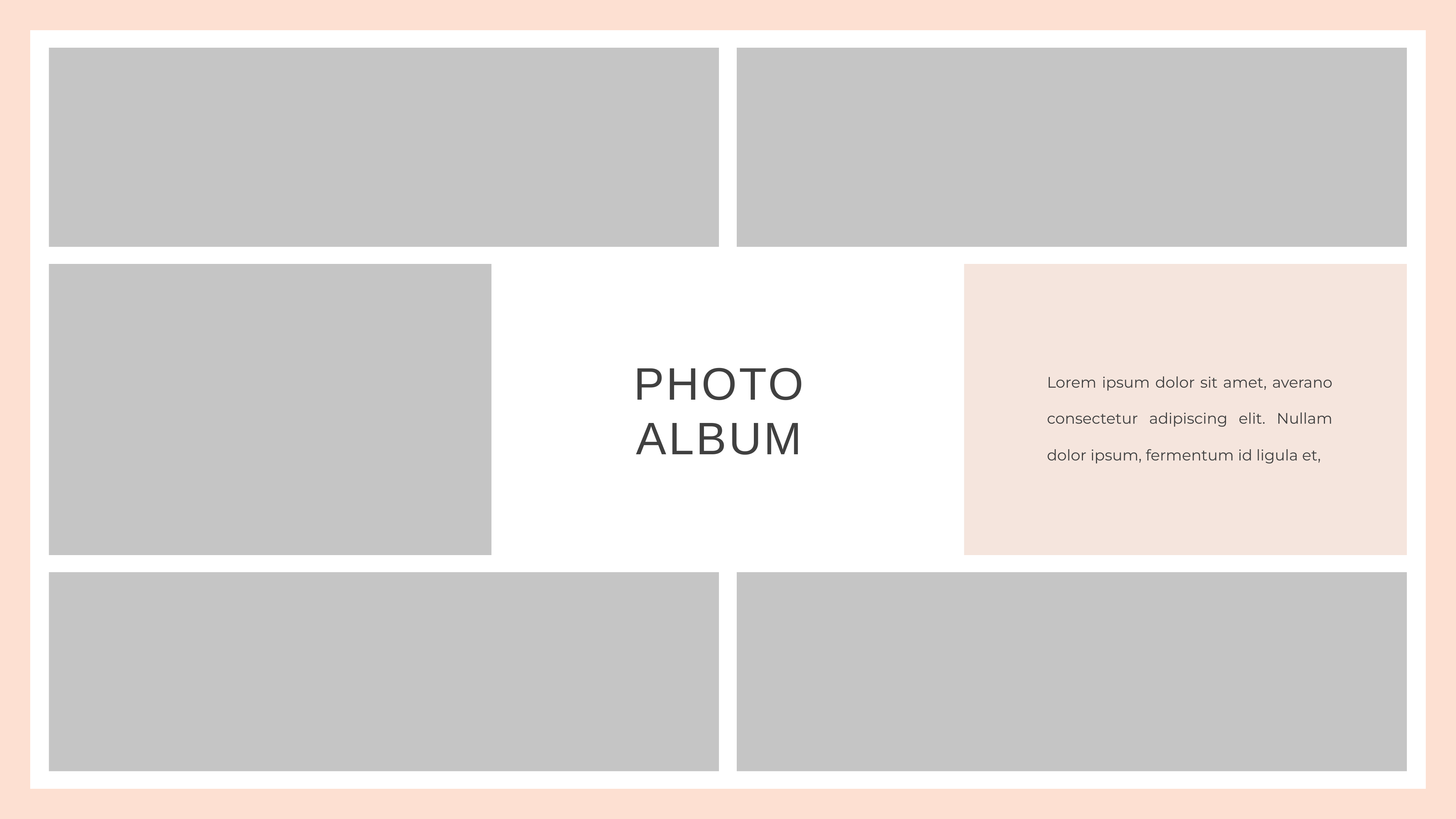

PHOTO
ALBUM
Lorem ipsum dolor sit amet, averano consectetur adipiscing elit. Nullam dolor ipsum, fermentum id ligula et,

Lorem ipsum dolor sit amet, averano consectetur adipiscing elit. Nullam dolor ipsum, fermentum id ligula et, dictum egestas tort Lorem ipsum dolor sit amet, averano.